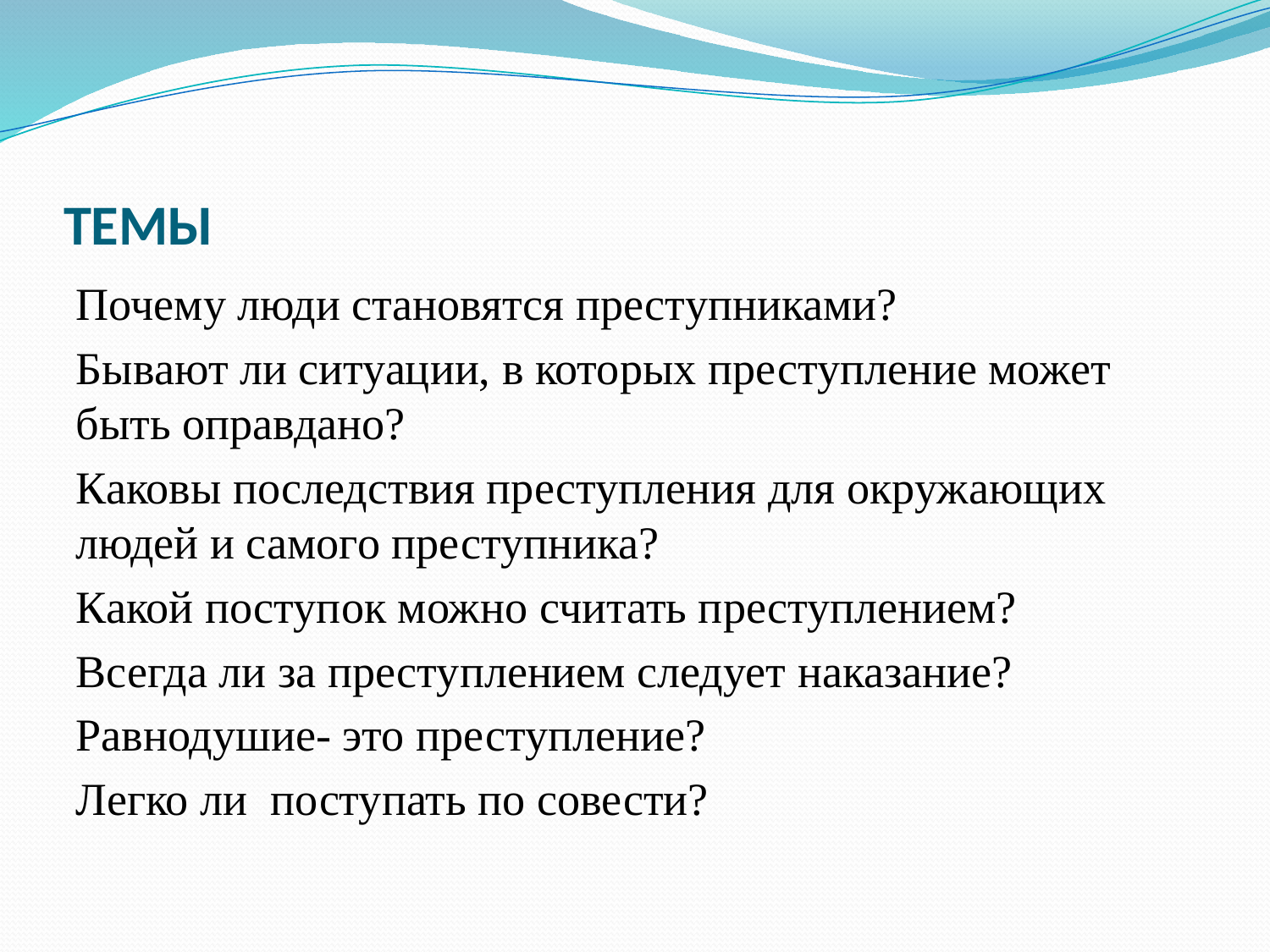

# ТЕМЫ
Почему люди становятся преступниками?
Бывают ли ситуации, в которых преступление может быть оправдано?
Каковы последствия преступления для окружающих людей и самого преступника?
Какой поступок можно считать преступлением?
Всегда ли за преступлением следует наказание?
Равнодушие- это преступление?
Легко ли  поступать по совести?